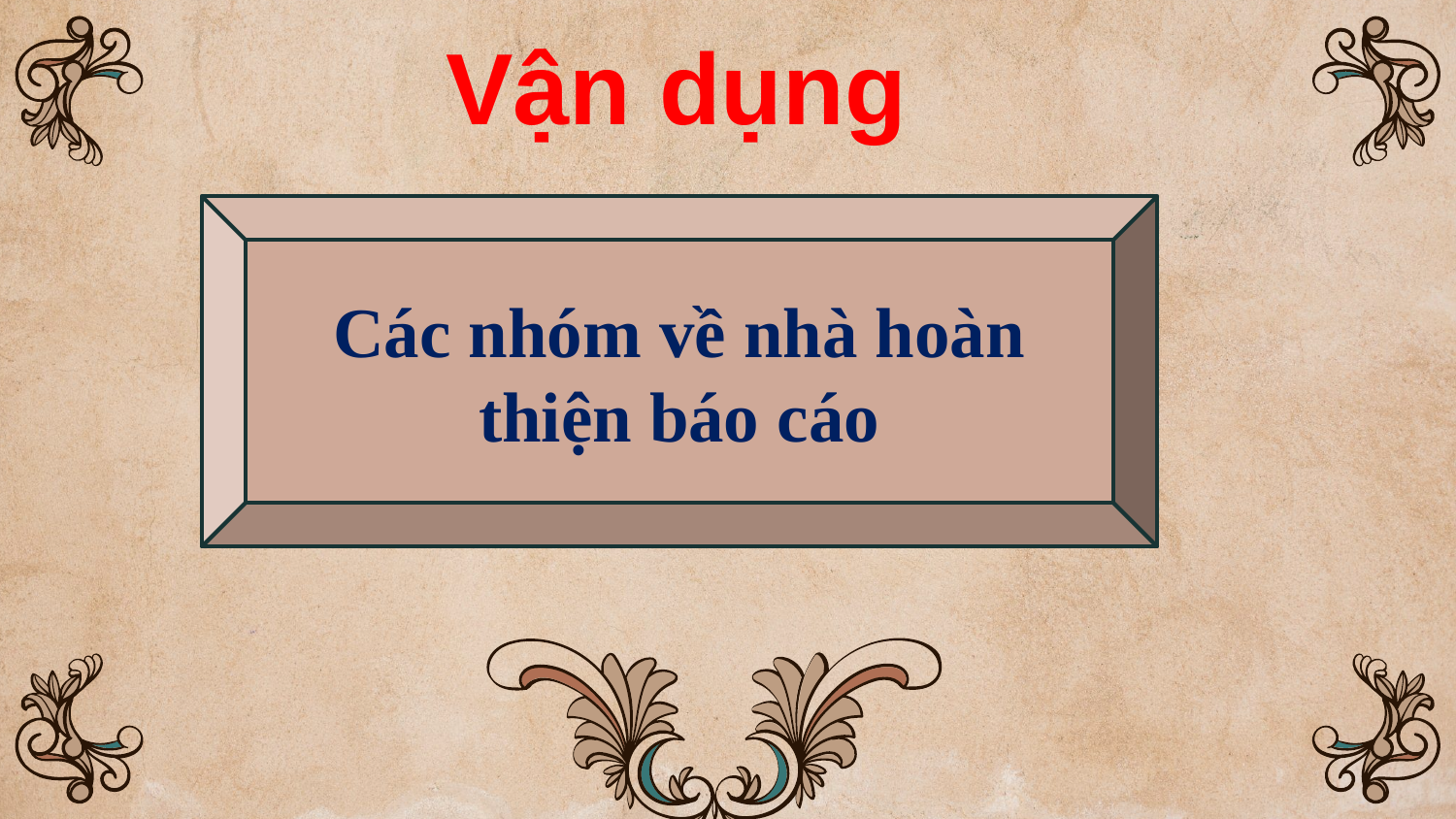

# Vận dụng
Các nhóm về nhà hoàn thiện báo cáo